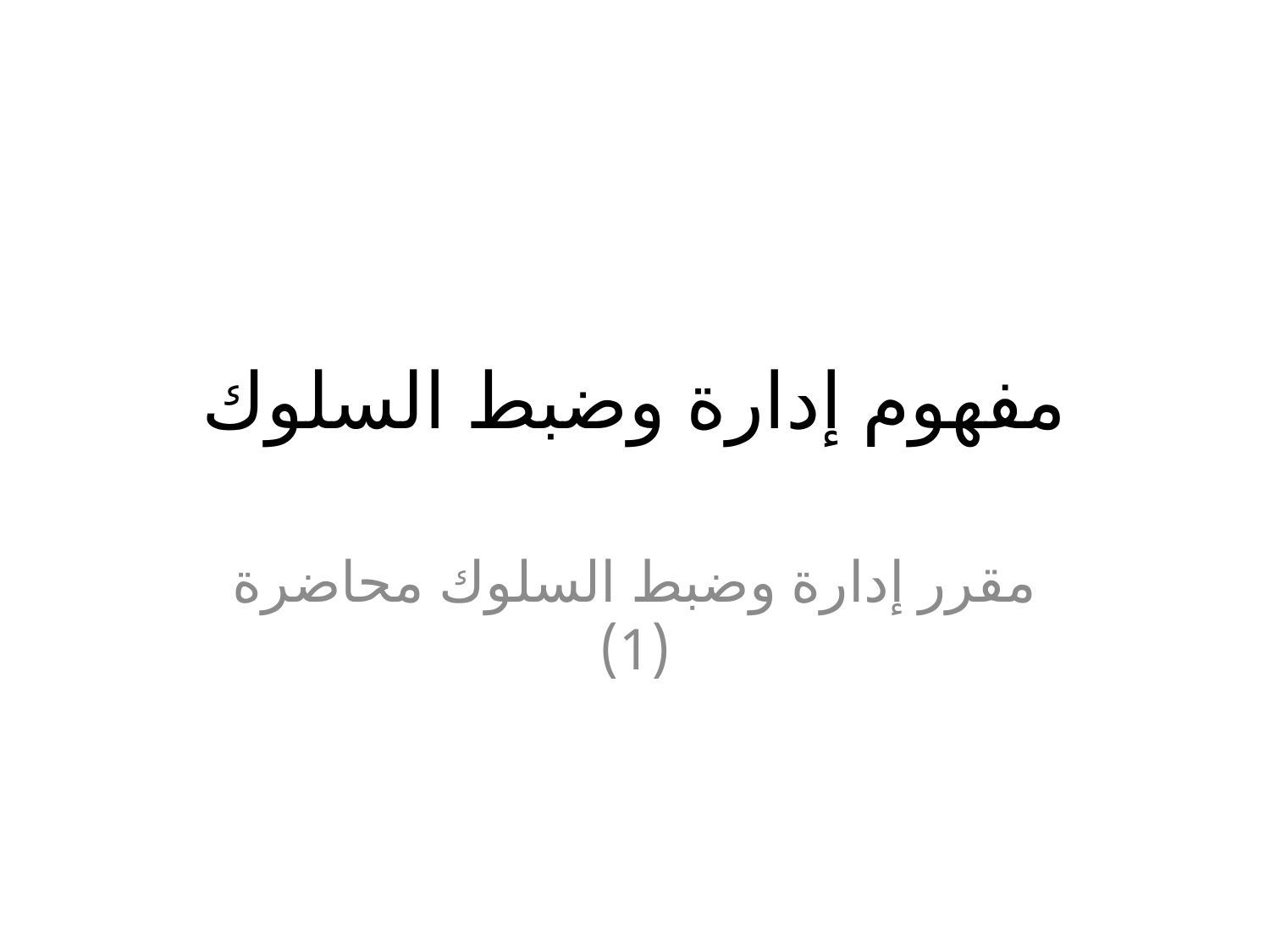

# مفهوم إدارة وضبط السلوك
مقرر إدارة وضبط السلوك محاضرة (1)